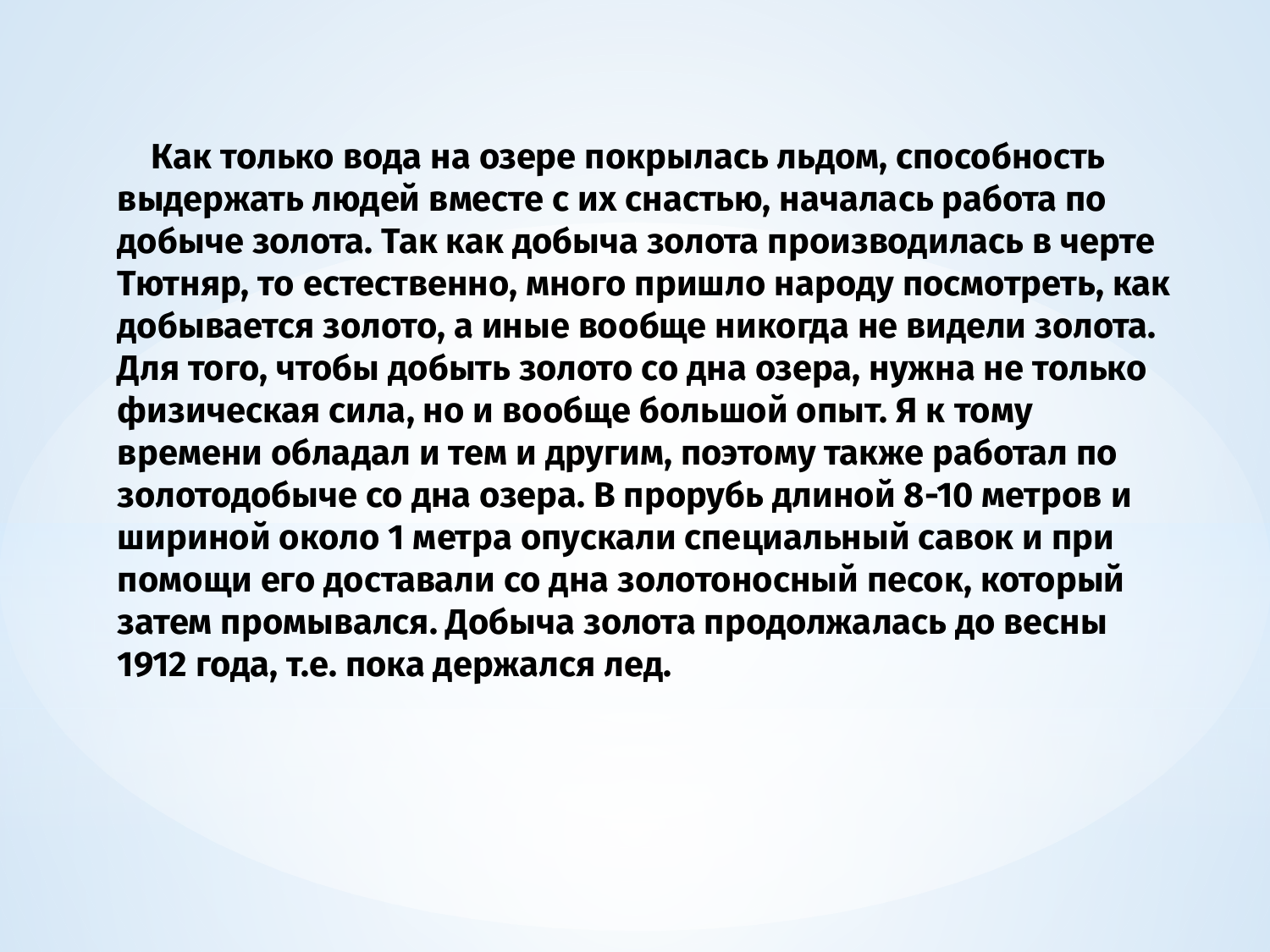

Как только вода на озере покрылась льдом, способность выдержать людей вместе с их снастью, началась работа по добыче золота. Так как добыча золота производилась в черте Тютняр, то естественно, много пришло народу посмотреть, как добывается золото, а иные вообще никогда не видели золота. Для того, чтобы добыть золото со дна озера, нужна не только физическая сила, но и вообще большой опыт. Я к тому времени обладал и тем и другим, поэтому также работал по золотодобыче со дна озера. В прорубь длиной 8-10 метров и шириной около 1 метра опускали специальный савок и при помощи его доставали со дна золотоносный песок, который затем промывался. Добыча золота продолжалась до весны 1912 года, т.е. пока держался лед.